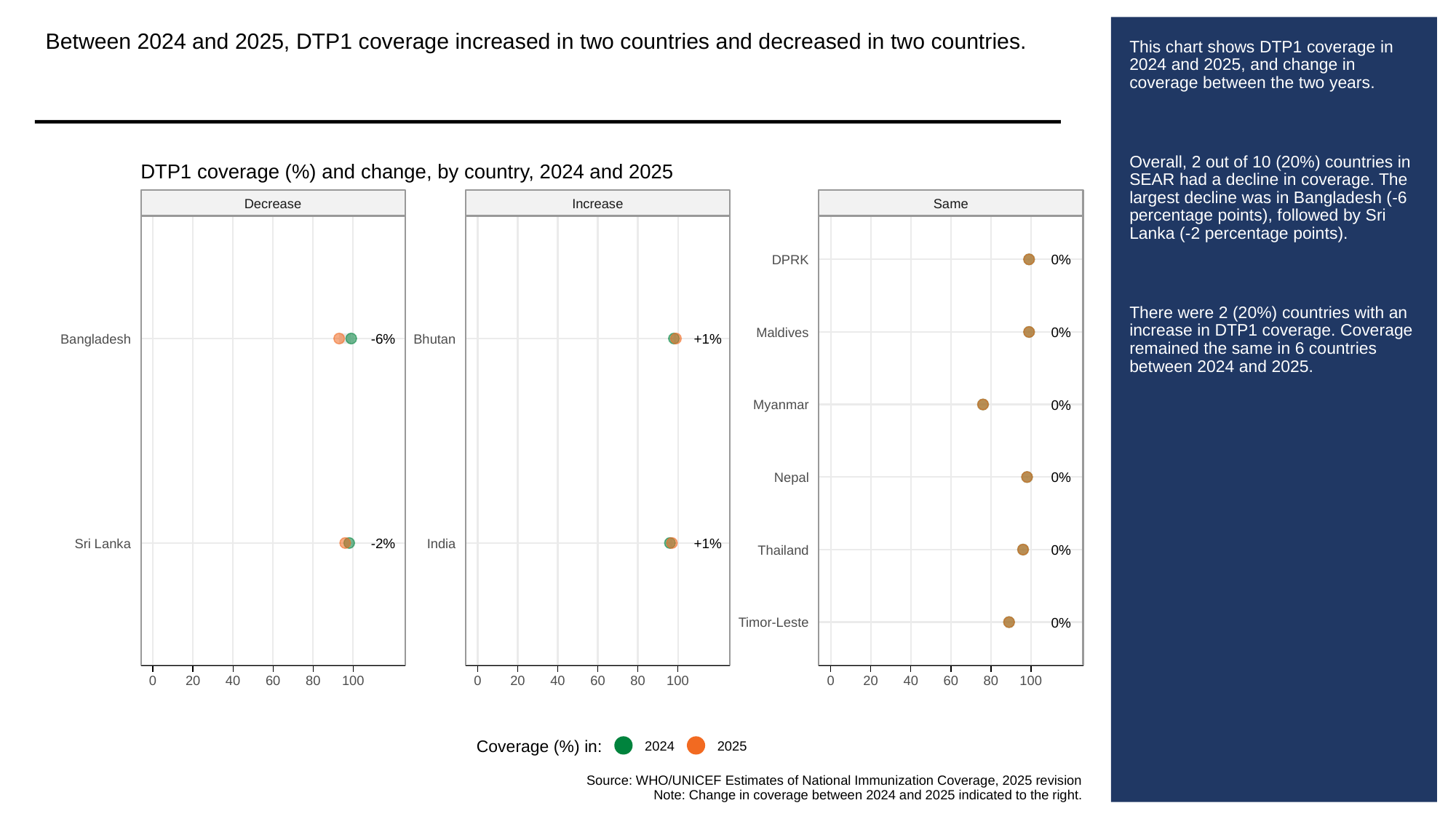

Between 2024 and 2025, DTP1 coverage increased in two countries and decreased in two countries.
# This chart shows DTP1 coverage in 2024 and 2025, and change in coverage between the two years.

Overall, 2 out of 10 (20%) countries in SEAR had a decline in coverage. The largest decline was in Bangladesh (-6 percentage points), followed by Sri Lanka (-2 percentage points).

There were 2 (20%) countries with an increase in DTP1 coverage. Coverage remained the same in 6 countries between 2024 and 2025.

DTP1 coverage (%) and change, by country, 2024 and 2025

Decrease
Increase
Same

0%
DPRK

0%
Maldives

-6%
+1%
Bangladesh
Bhutan

0%
Myanmar

0%
Nepal

-2%
+1%
Sri Lanka
India

0%
Thailand

0%
Timor-Leste

0
20
40
60
80
100
0
20
40
60
80
100
0
20
40
60
80
100

Coverage (%) in:
2024
2025
Source: WHO/UNICEF Estimates of National Immunization Coverage, 2025 revision
Note: Change in coverage between 2024 and 2025 indicated to the right.